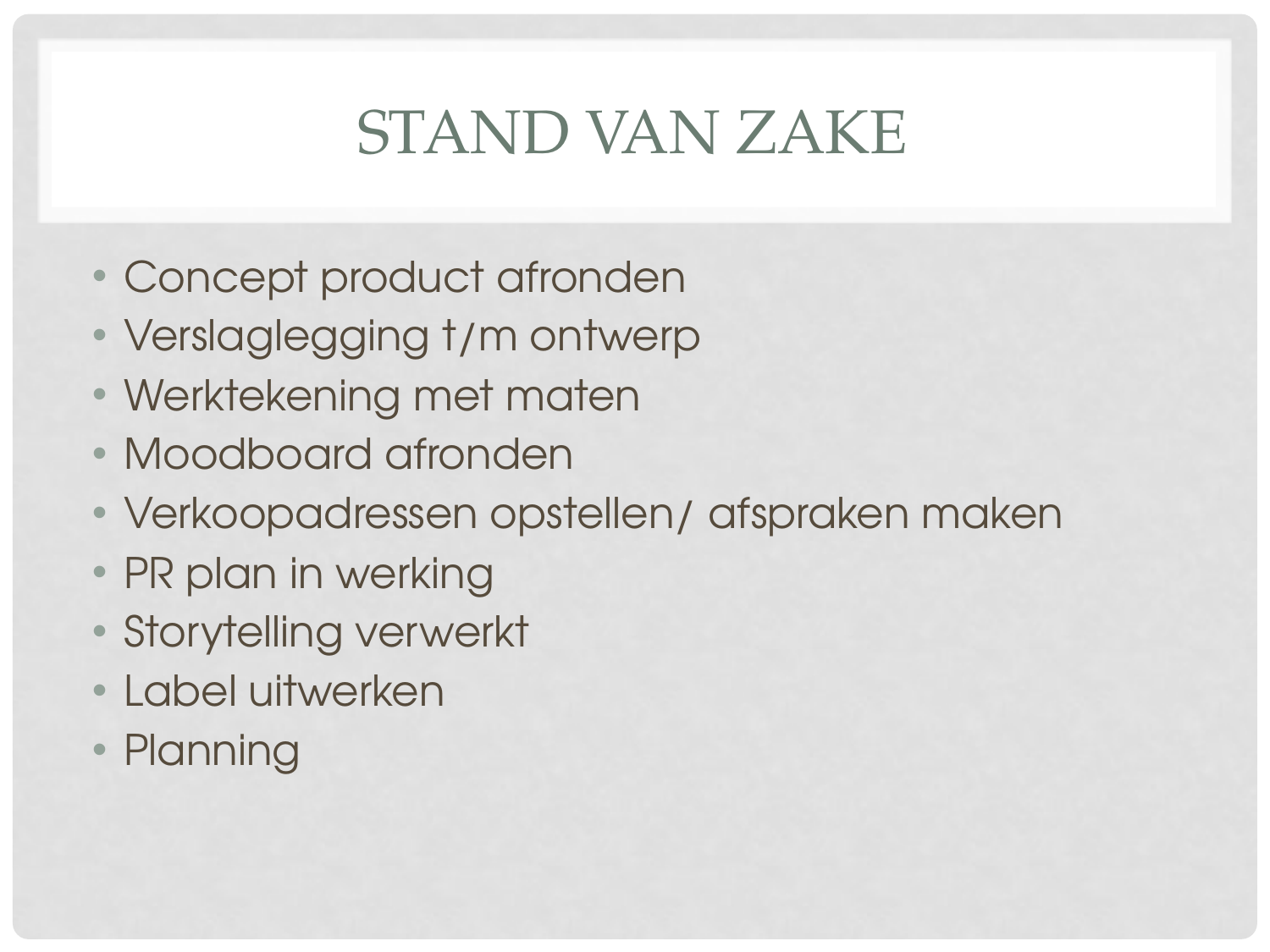

# Stand van Zake
Concept product afronden
Verslaglegging t/m ontwerp
Werktekening met maten
Moodboard afronden
Verkoopadressen opstellen/ afspraken maken
PR plan in werking
Storytelling verwerkt
Label uitwerken
Planning